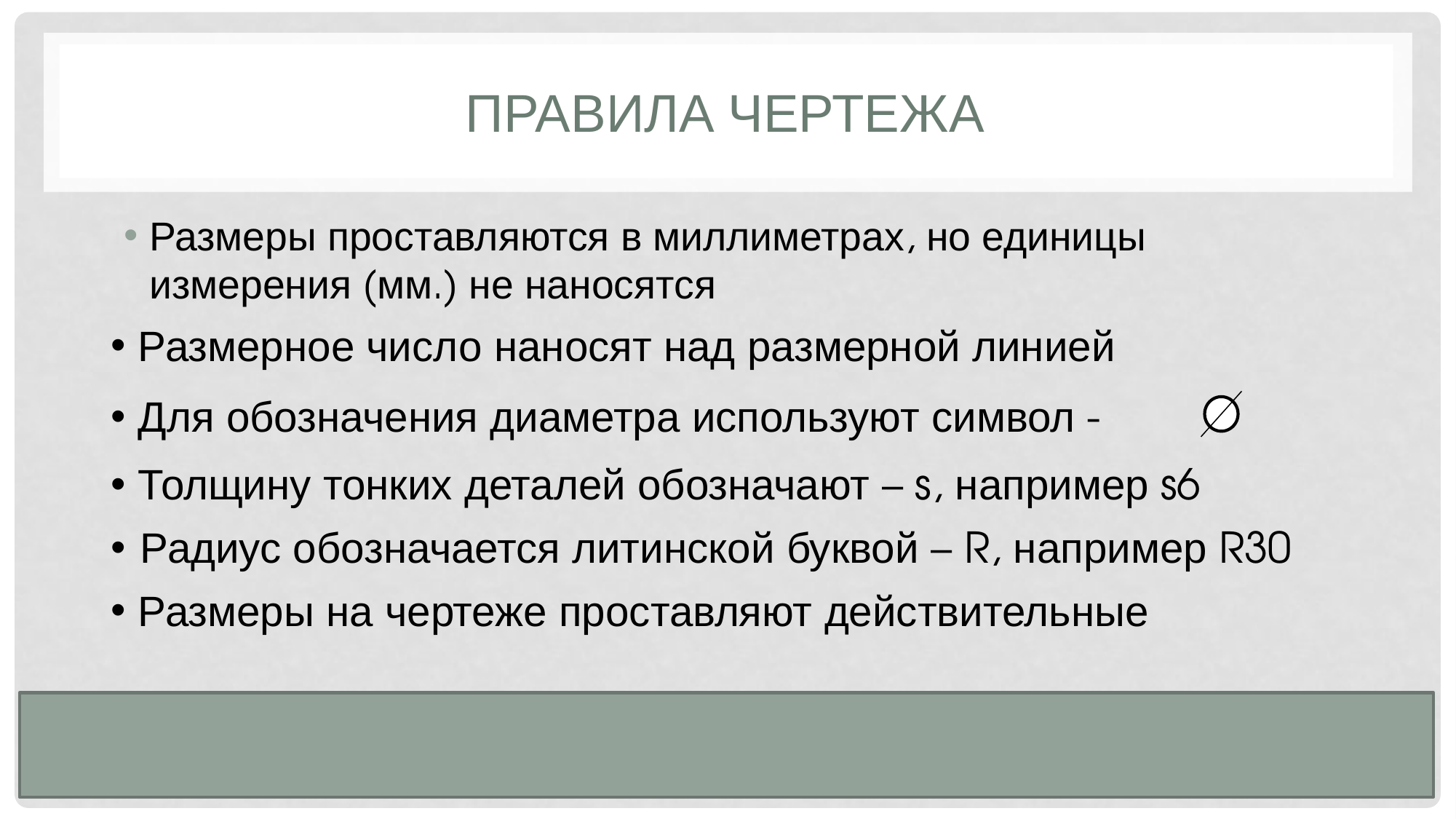

# Правила чертежа
Размеры проставляются в миллиметрах, но единицы измерения (мм.) не наносятся

Размерное число наносят над размерной линией
Для обозначения диаметра используют символ -

Толщину тонких деталей обозначают – s, например s6
Радиус обозначается литинской буквой – R, например R30
Размеры на чертеже проставляют действительные